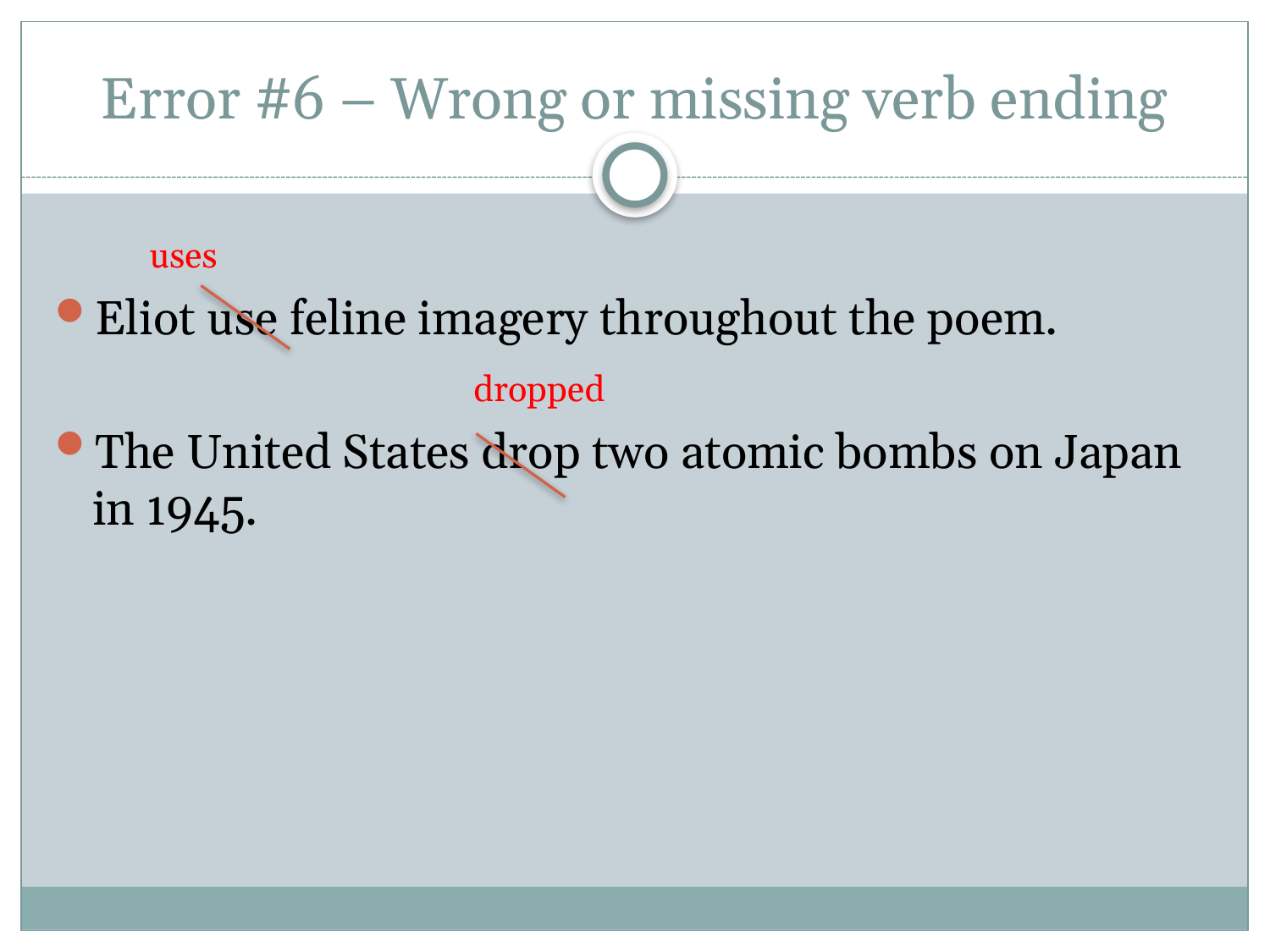

# Error #6 – Wrong or missing verb ending
        uses
Eliot use feline imagery throughout the poem.
				dropped
The United States drop two atomic bombs on Japan in 1945.